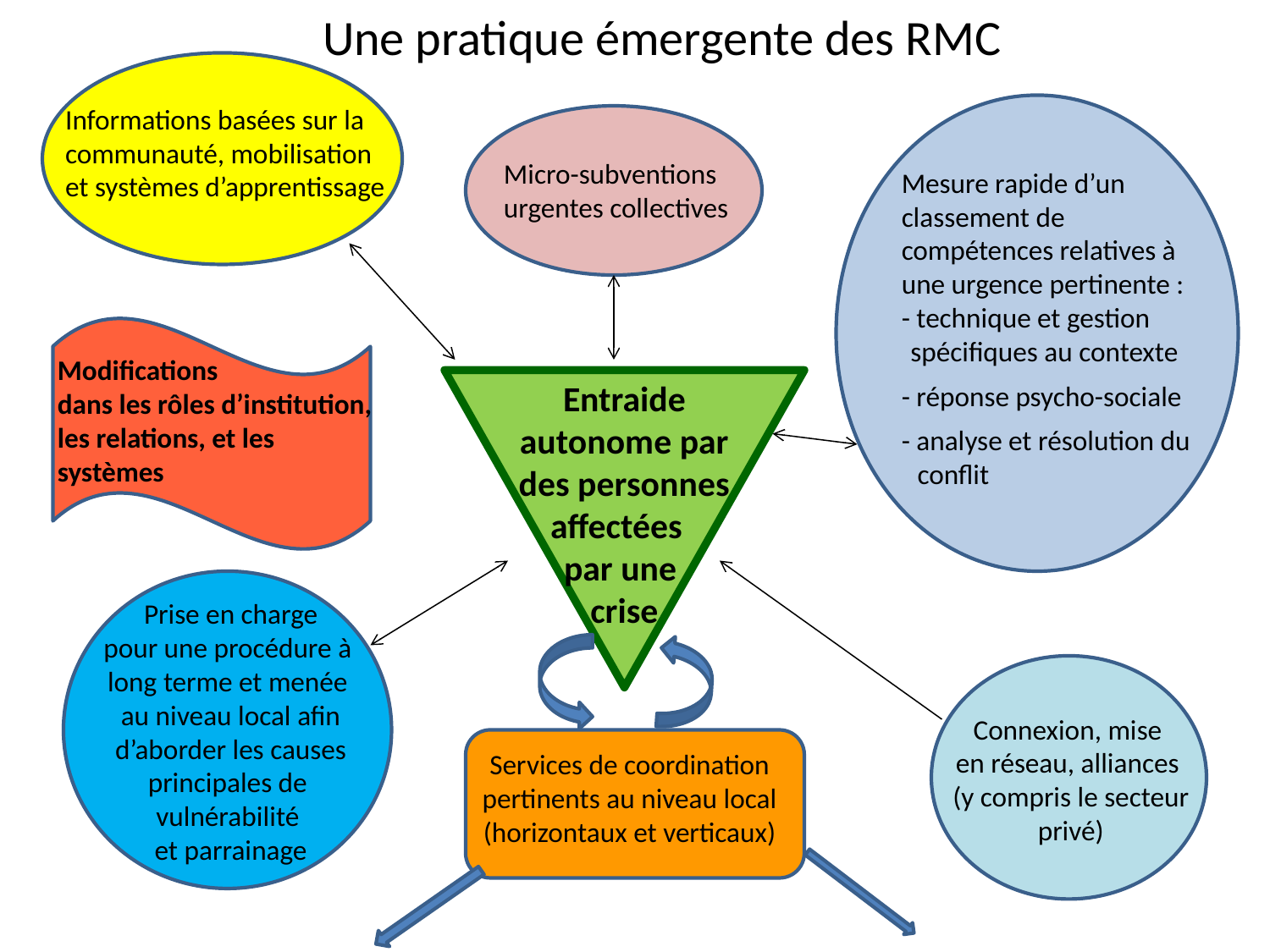

Une pratique émergente des RMC

Informations basées sur la communauté, mobilisation
et systèmes d’apprentissage

Micro-subventions urgentes collectives
Mesure rapide d’un classement de
compétences relatives à une urgence pertinente :
- technique et gestion spécifiques au contexte
- réponse psycho-sociale
- analyse et résolution du conflit

Modifications
dans les rôles d’institution, les relations, et les systèmes

Entraide autonome par des personnes affectées
par une
crise

 Prise en charge
pour une procédure à
long terme et menée
au niveau local afin d’aborder les causes principales de
vulnérabilité
et parrainage

Connexion, mise
en réseau, alliances
(y compris le secteur privé)

Services de coordination pertinents au niveau local (horizontaux et verticaux)